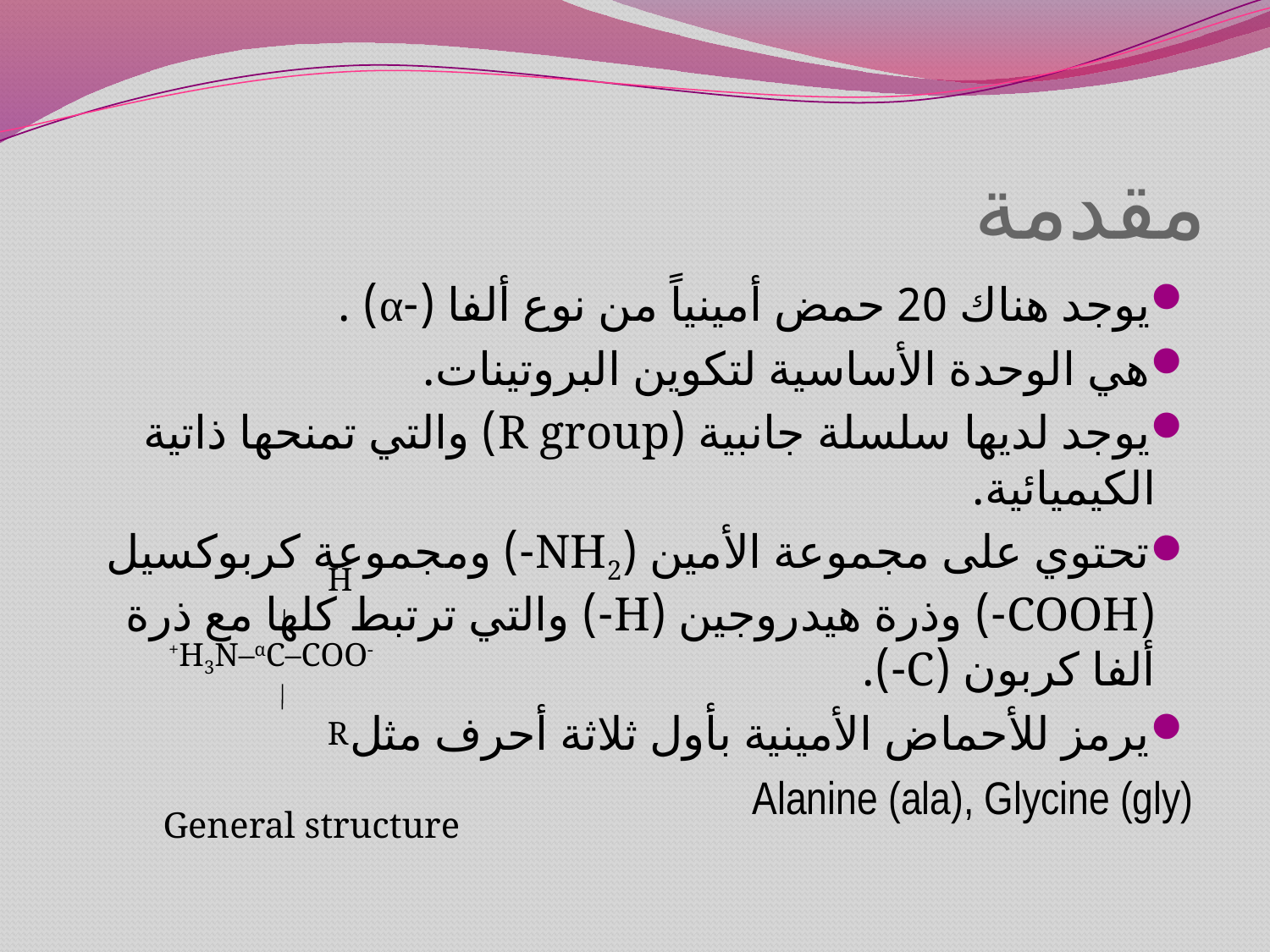

# مقدمة
يوجد هناك 20 حمض أمينياً من نوع ألفا (-α) .
هي الوحدة الأساسية لتكوين البروتينات.
يوجد لديها سلسلة جانبية (R group) والتي تمنحها ذاتية الكيميائية.
تحتوي على مجموعة الأمين (NH2-) ومجموعة كربوكسيل (COOH-) وذرة هيدروجين (H-) والتي ترتبط كلها مع ذرة ألفا كربون (C-).
يرمز للأحماض الأمينية بأول ثلاثة أحرف مثل
Alanine (ala), Glycine (gly)

		 H

      +H3N–αC–COO-

		 R

General structure